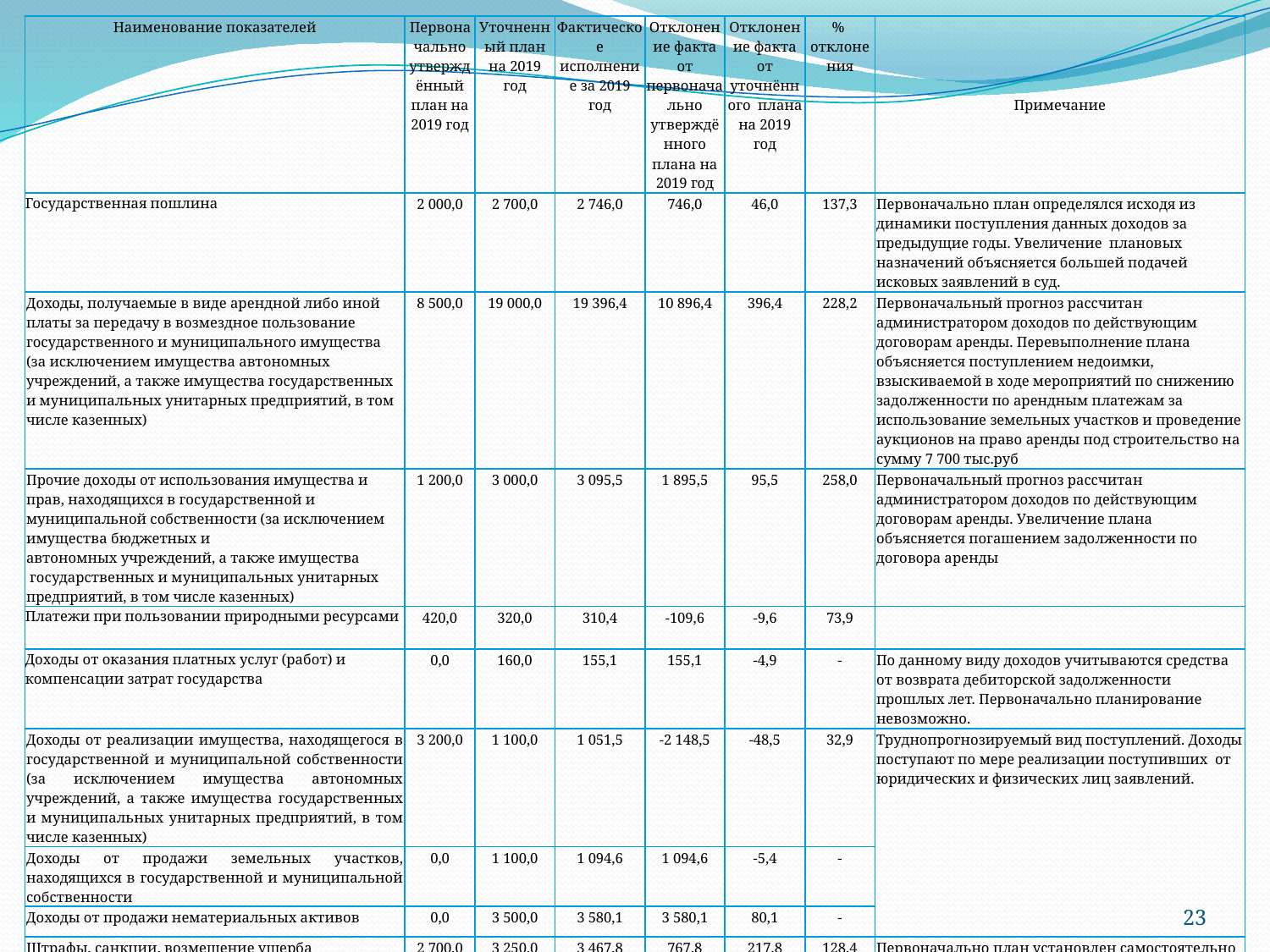

| Наименование показателей | Первоначально утверждённый план на 2019 год | Уточненный план на 2019 год | Фактическое исполнение за 2019 год | Отклонение факта от первоначально утверждённого плана на 2019 год | Отклонение факта от уточнённого плана на 2019 год | % отклонения | Примечание |
| --- | --- | --- | --- | --- | --- | --- | --- |
| Государственная пошлина | 2 000,0 | 2 700,0 | 2 746,0 | 746,0 | 46,0 | 137,3 | Первоначально план определялся исходя из динамики поступления данных доходов за предыдущие годы. Увеличение плановых назначений объясняется большей подачей исковых заявлений в суд. |
| Доходы, получаемые в виде арендной либо иной платы за передачу в возмездное пользование государственного и муниципального имущества (за исключением имущества автономных учреждений, а также имущества государственных и муниципальных унитарных предприятий, в том числе казенных) | 8 500,0 | 19 000,0 | 19 396,4 | 10 896,4 | 396,4 | 228,2 | Первоначальный прогноз рассчитан администратором доходов по действующим договорам аренды. Перевыполнение плана объясняется поступлением недоимки, взыскиваемой в ходе мероприятий по снижению задолженности по арендным платежам за использование земельных участков и проведение аукционов на право аренды под строительство на сумму 7 700 тыс.руб |
| Прочие доходы от использования имущества и прав, находящихся в государственной и муниципальной собственности (за исключением имущества бюджетных и автономных учреждений, а также имущества государственных и муниципальных унитарных предприятий, в том числе казенных) | 1 200,0 | 3 000,0 | 3 095,5 | 1 895,5 | 95,5 | 258,0 | Первоначальный прогноз рассчитан администратором доходов по действующим договорам аренды. Увеличение плана объясняется погашением задолженности по договора аренды |
| Платежи при пользовании природными ресурсами | 420,0 | 320,0 | 310,4 | -109,6 | -9,6 | 73,9 |  |
| Доходы от оказания платных услуг (работ) и компенсации затрат государства | 0,0 | 160,0 | 155,1 | 155,1 | -4,9 | - | По данному виду доходов учитываются средства от возврата дебиторской задолженности прошлых лет. Первоначально планирование невозможно. |
| Доходы от реализации имущества, находящегося в государственной и муниципальной собственности (за исключением имущества автономных учреждений, а также имущества государственных и муниципальных унитарных предприятий, в том числе казенных) | 3 200,0 | 1 100,0 | 1 051,5 | -2 148,5 | -48,5 | 32,9 | Труднопрогнозируемый вид поступлений. Доходы поступают по мере реализации поступивших от юридических и физических лиц заявлений. |
| Доходы от продажи земельных участков, находящихся в государственной и муниципальной собственности | 0,0 | 1 100,0 | 1 094,6 | 1 094,6 | -5,4 | - |  |
| Доходы от продажи нематериальных активов | 0,0 | 3 500,0 | 3 580,1 | 3 580,1 | 80,1 | - |  |
| Штрафы, санкции, возмещение ущерба | 2 700,0 | 3 250,0 | 3 467,8 | 767,8 | 217,8 | 128,4 | Первоначально план установлен самостоятельно исходя из динамики поступлений предыдущих лет. План перевыполнен по поступлению штрафов и иных сумм, взыскиваемых с лиц, виновных в совершении преступлений и в возмещение ущерба имуществу, штрафов за нарушение законодательства РФ об охране и использовании животного мира, штрафов за нарушение законодательства в области охраны окружающей среды, штрафов за нарушение законодательства РФ об административных правонарушениях, налогаемые ОМВД по Невельскому городскому округу, федеральной службой по надзору в сфере природопользования, федеральным агентством по рыболовству, федеральной службой безопасности. |
23